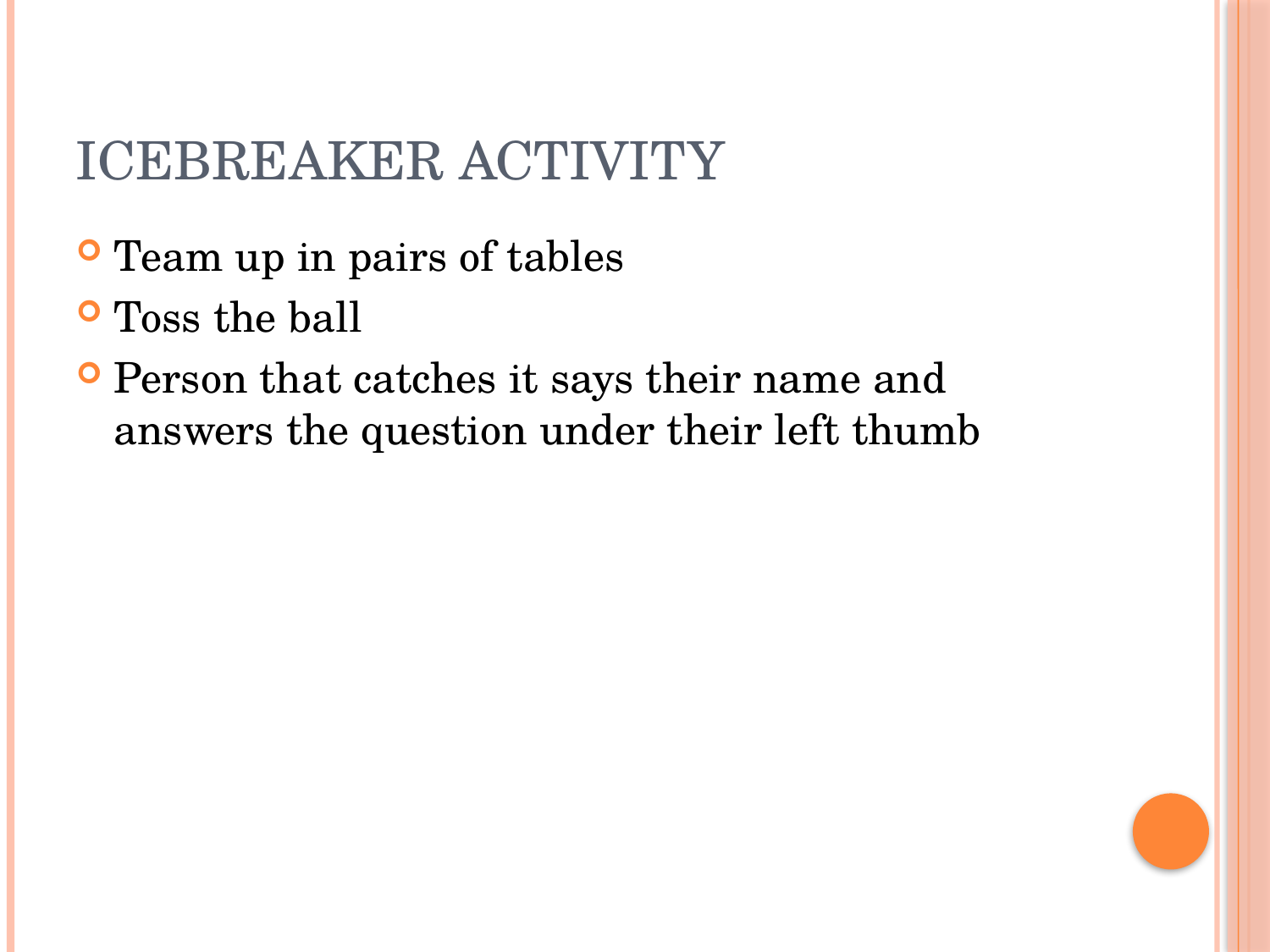

# Icebreaker Activity
Team up in pairs of tables
Toss the ball
Person that catches it says their name and answers the question under their left thumb